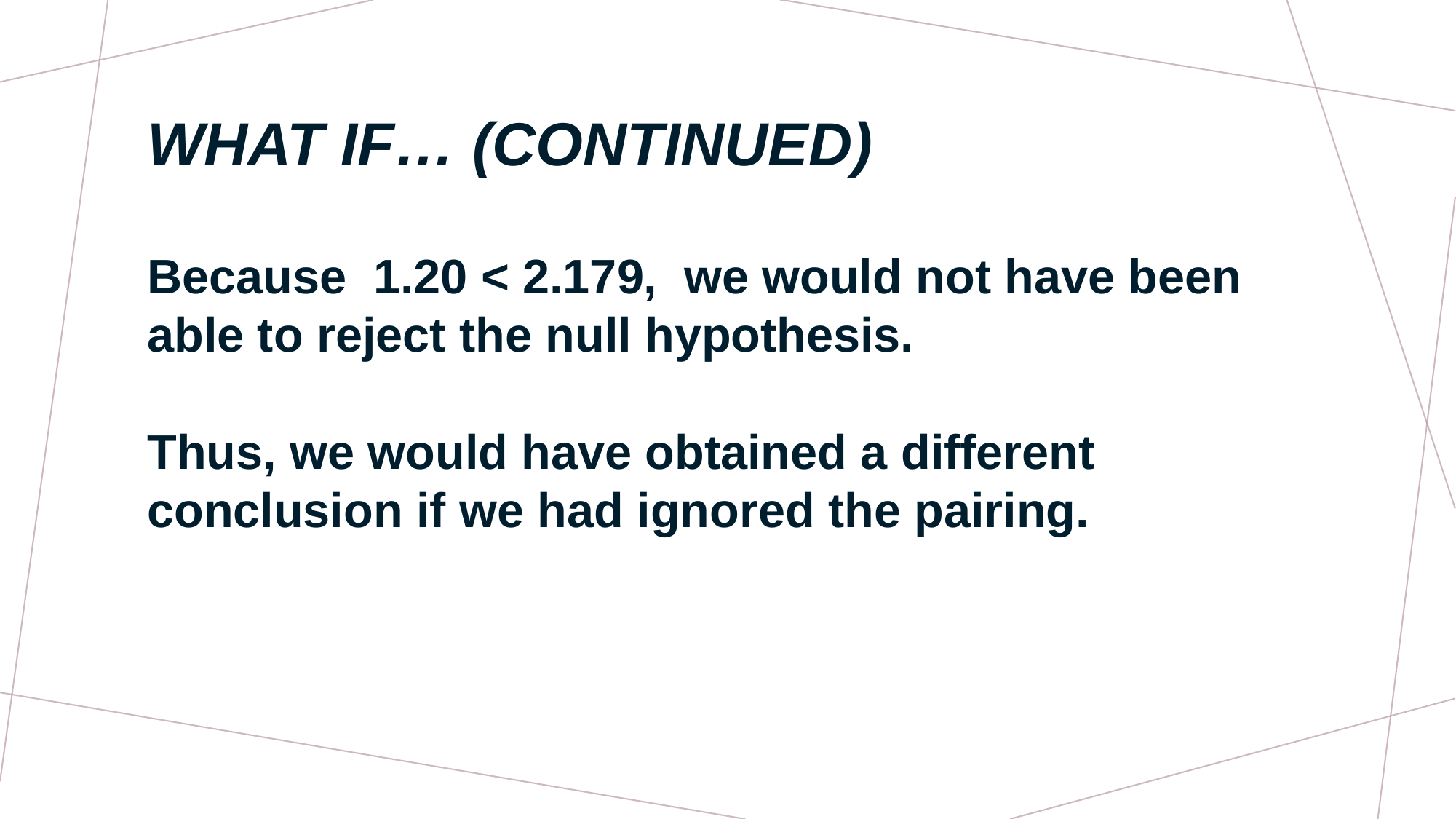

# WHAT IF… (CONTINUED)
Because  1.20 < 2.179,  we would not have been able to reject the null hypothesis.

Thus, we would have obtained a different conclusion if we had ignored the pairing.